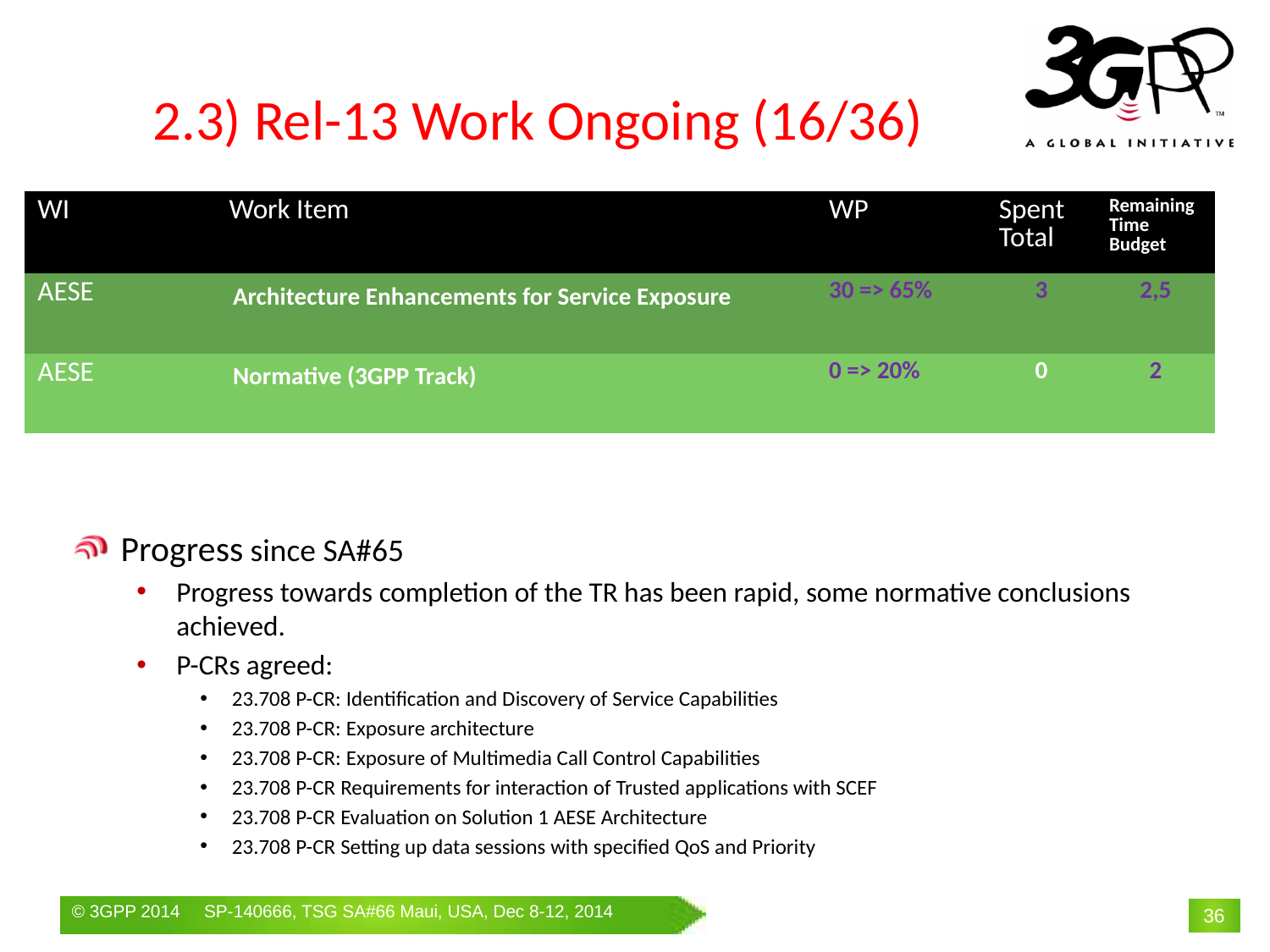

# 2.3) Rel-13 Work Ongoing (16/36)
| WI | Work Item | WP | Spent Total | Remaining Time Budget |
| --- | --- | --- | --- | --- |
| AESE | Architecture Enhancements for Service Exposure | 30 => 65% | 3 | 2,5 |
| AESE | Normative (3GPP Track) | 0 => 20% | 0 | 2 |
Progress since SA#65
Progress towards completion of the TR has been rapid, some normative conclusions achieved.
P-CRs agreed:
23.708 P-CR: Identification and Discovery of Service Capabilities
23.708 P-CR: Exposure architecture
23.708 P-CR: Exposure of Multimedia Call Control Capabilities
23.708 P-CR Requirements for interaction of Trusted applications with SCEF
23.708 P-CR Evaluation on Solution 1 AESE Architecture
23.708 P-CR Setting up data sessions with specified QoS and Priority